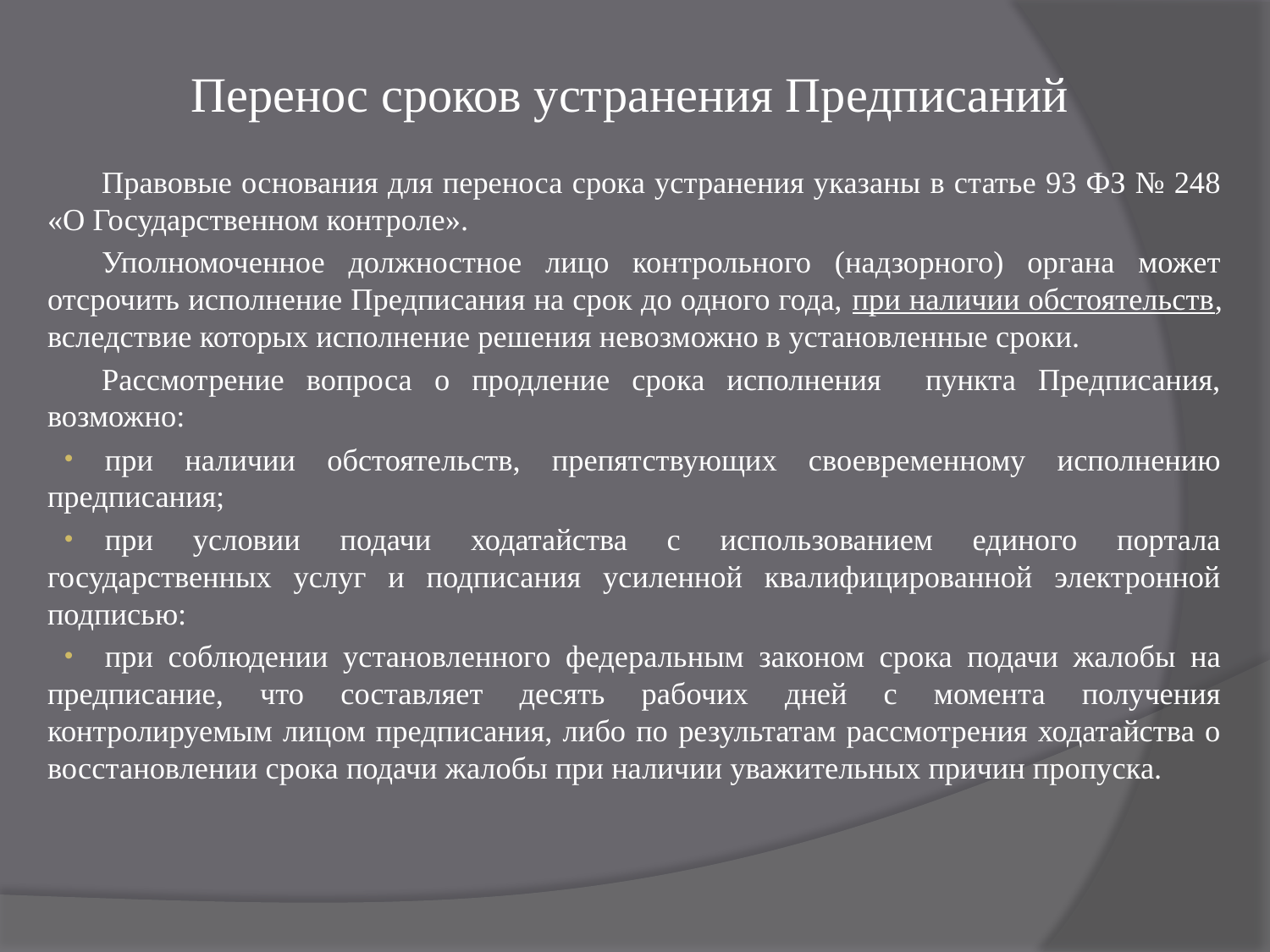

# Перенос сроков устранения Предписаний
Правовые основания для переноса срока устранения указаны в статье 93 ФЗ № 248 «О Государственном контроле».
Уполномоченное должностное лицо контрольного (надзорного) органа может отсрочить исполнение Предписания на срок до одного года, при наличии обстоятельств, вследствие которых исполнение решения невозможно в установленные сроки.
Рассмотрение вопроса о продление срока исполнения  пункта Предписания, возможно:
при наличии обстоятельств, препятствующих своевременному исполнению предписания;
при условии подачи ходатайства с использованием единого портала государственных услуг и подписания усиленной квалифицированной электронной подписью:
при соблюдении установленного федеральным законом срока подачи жалобы на предписание, что составляет десять рабочих дней с момента получения контролируемым лицом предписания, либо по результатам рассмотрения ходатайства о восстановлении срока подачи жалобы при наличии уважительных причин пропуска.